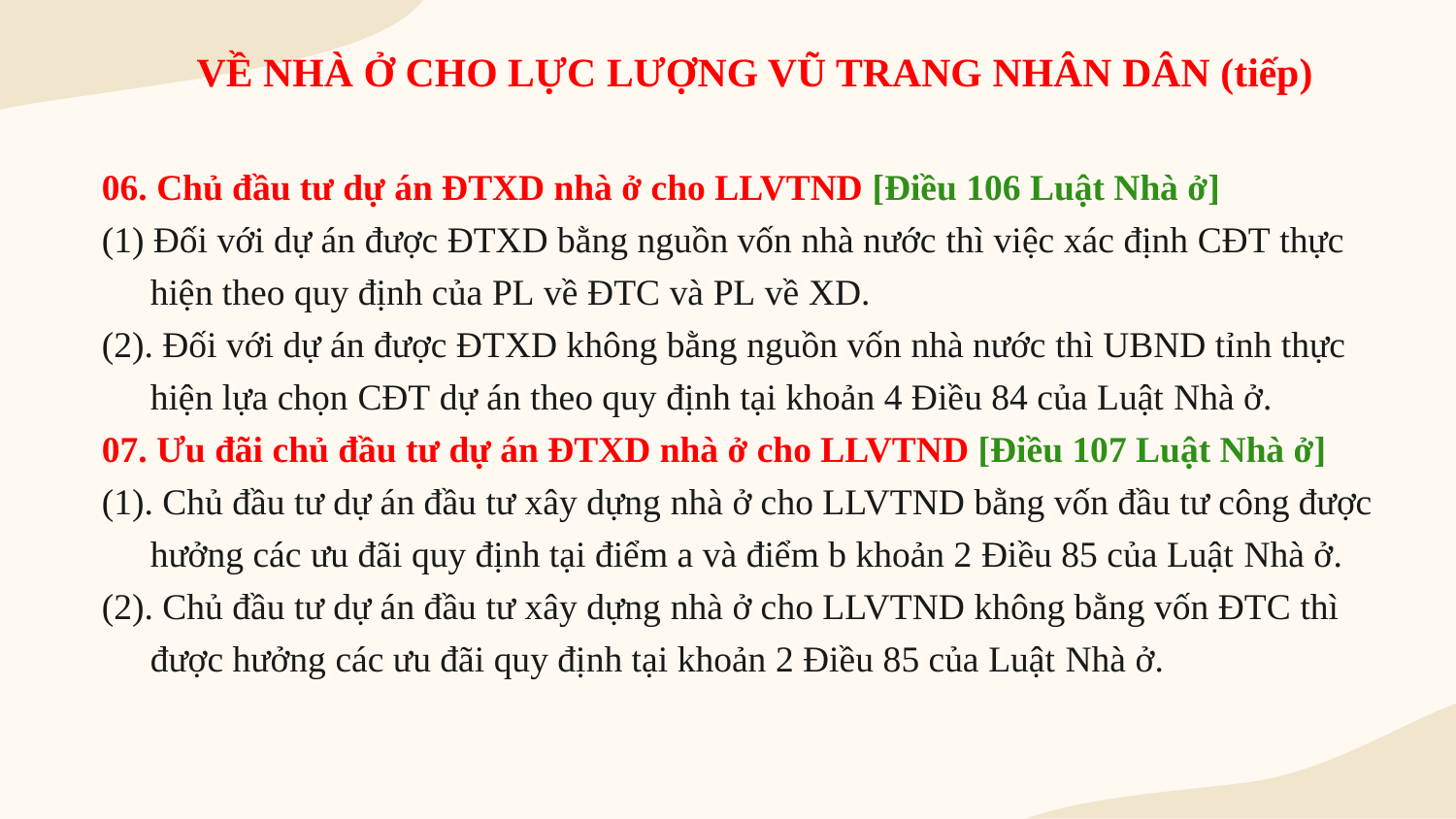

VỀ NHÀ Ở CHO LỰC LƯỢNG VŨ TRANG NHÂN DÂN (tiếp)
06. Chủ đầu tư dự án ĐTXD nhà ở cho LLVTND [Điều 106 Luật Nhà ở]
(1) Đối với dự án được ĐTXD bằng nguồn vốn nhà nước thì việc xác định CĐT thực hiện theo quy định của PL về ĐTC và PL về XD.
(2). Đối với dự án được ĐTXD không bằng nguồn vốn nhà nước thì UBND tỉnh thực hiện lựa chọn CĐT dự án theo quy định tại khoản 4 Điều 84 của Luật Nhà ở.
07. Ưu đãi chủ đầu tư dự án ĐTXD nhà ở cho LLVTND [Điều 107 Luật Nhà ở]
(1). Chủ đầu tư dự án đầu tư xây dựng nhà ở cho LLVTND bằng vốn đầu tư công được hưởng các ưu đãi quy định tại điểm a và điểm b khoản 2 Điều 85 của Luật Nhà ở.
(2). Chủ đầu tư dự án đầu tư xây dựng nhà ở cho LLVTND không bằng vốn ĐTC thì được hưởng các ưu đãi quy định tại khoản 2 Điều 85 của Luật Nhà ở.